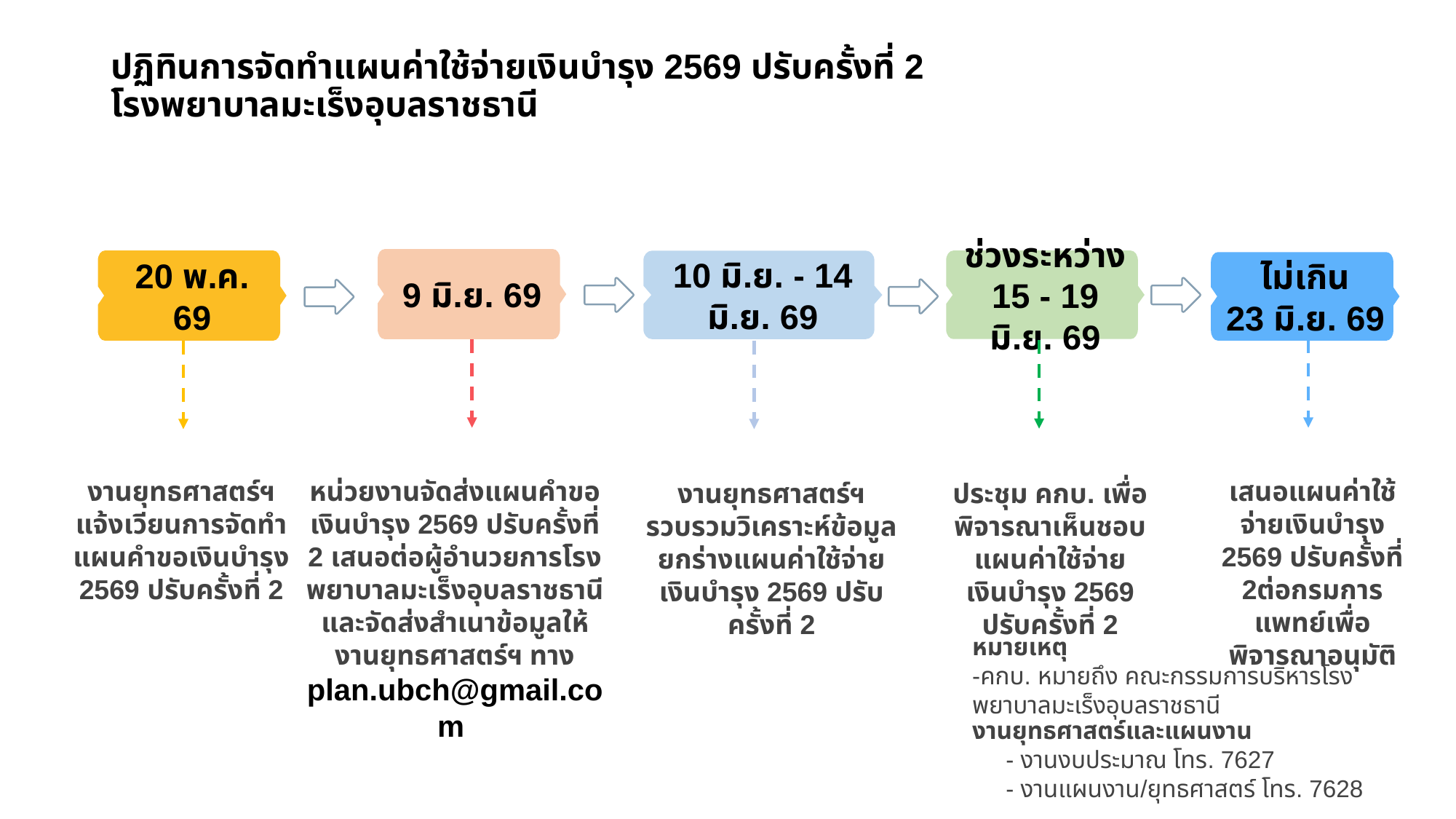

# ปฏิทินการจัดทำแผนค่าใช้จ่ายเงินบำรุง 2569 ปรับครั้งที่ 2 โรงพยาบาลมะเร็งอุบลราชธานี
9 มิ.ย. 69
20 พ.ค. 69
ช่วงระหว่าง
15 - 19 มิ.ย. 69
10 มิ.ย. - 14 มิ.ย. 69
ไม่เกิน
23 มิ.ย. 69

งานยุทธศาสตร์ฯ
แจ้งเวียนการจัดทำแผนคำขอเงินบำรุง 2569 ปรับครั้งที่ 2
หน่วยงานจัดส่งแผนคำขอเงินบำรุง 2569 ปรับครั้งที่ 2 เสนอต่อผู้อำนวยการโรงพยาบาลมะเร็งอุบลราชธานี และจัดส่งสำเนาข้อมูลให้งานยุทธศาสตร์ฯ ทาง plan.ubch@gmail.com
เสนอแผนค่าใช้จ่ายเงินบำรุง 2569 ปรับครั้งที่ 2ต่อกรมการแพทย์เพื่อพิจารณาอนุมัติ
ประชุม คกบ. เพื่อพิจารณาเห็นชอบแผนค่าใช้จ่าย
เงินบำรุง 2569 ปรับครั้งที่ 2
งานยุทธศาสตร์ฯ รวบรวมวิเคราะห์ข้อมูล ยกร่างแผนค่าใช้จ่ายเงินบำรุง 2569 ปรับครั้งที่ 2
หมายเหตุ
-คกบ. หมายถึง คณะกรรมการบริหารโรงพยาบาลมะเร็งอุบลราชธานี
งานยุทธศาสตร์และแผนงาน
     - งานงบประมาณ โทร. 7627
     - งานแผนงาน/ยุทธศาสตร์ โทร. 7628